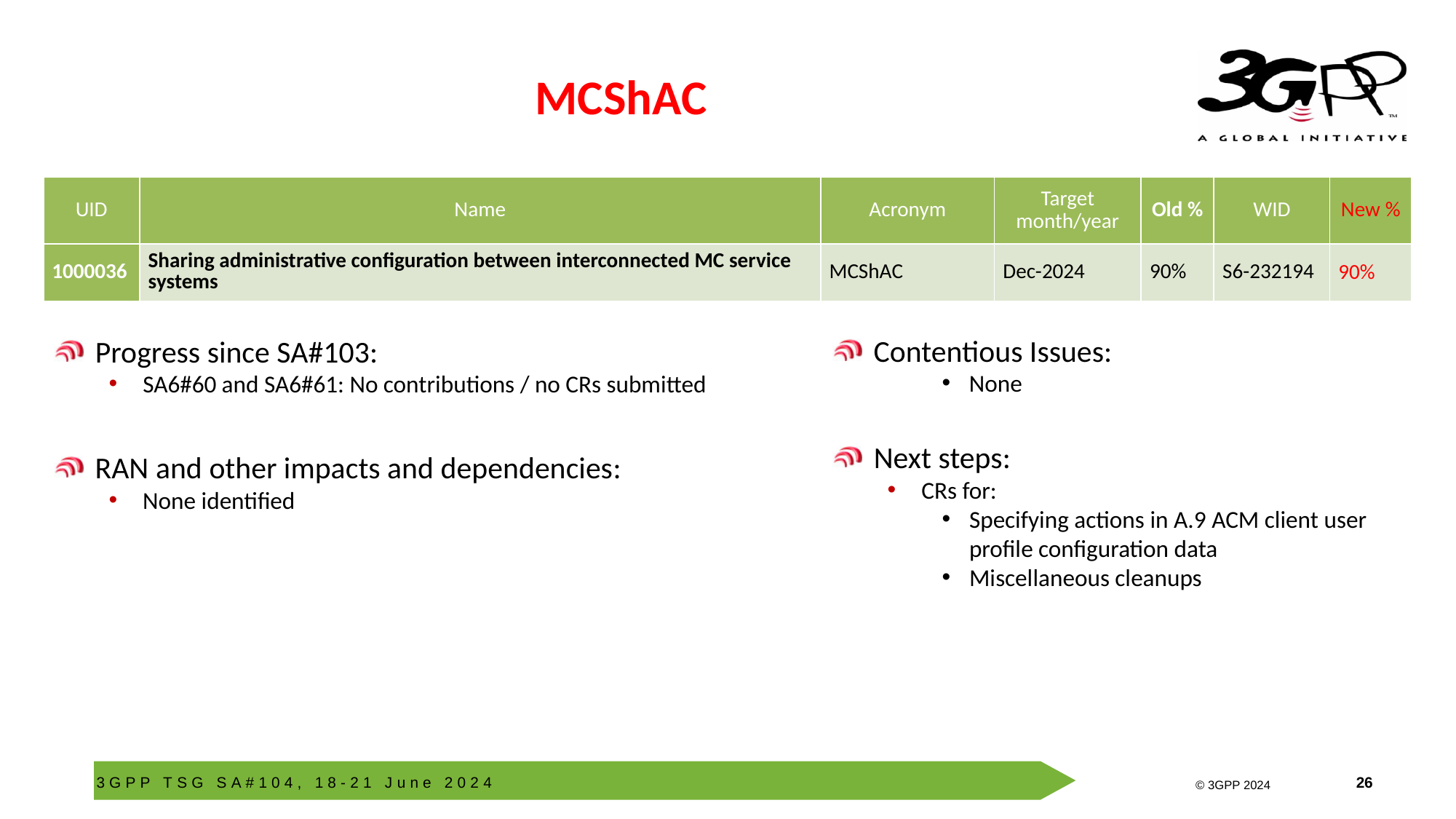

# MCShAC
| UID | Name | Acronym | Target month/year | Old % | WID | New % |
| --- | --- | --- | --- | --- | --- | --- |
| 1000036 | Sharing administrative configuration between interconnected MC service systems | MCShAC | Dec-2024 | 90% | S6-232194 | 90% |
Contentious Issues:
None

Next steps:
CRs for:
Specifying actions in A.9 ACM client user profile configuration data
Miscellaneous cleanups

Progress since SA#103:
SA6#60 and SA6#61: No contributions / no CRs submitted

RAN and other impacts and dependencies:
None identified